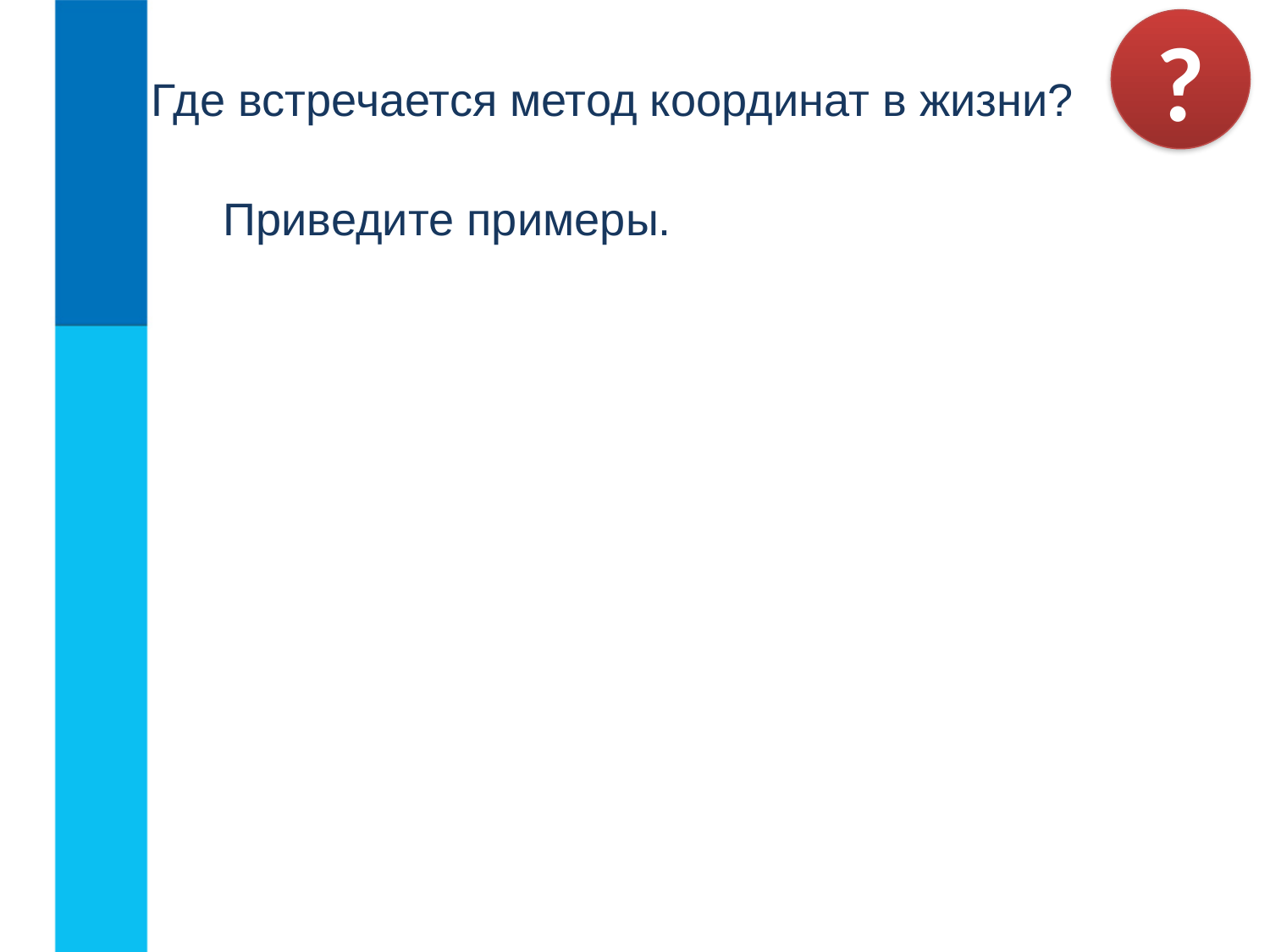

Где встречается метод координат в жизни?
Приведите примеры.
?